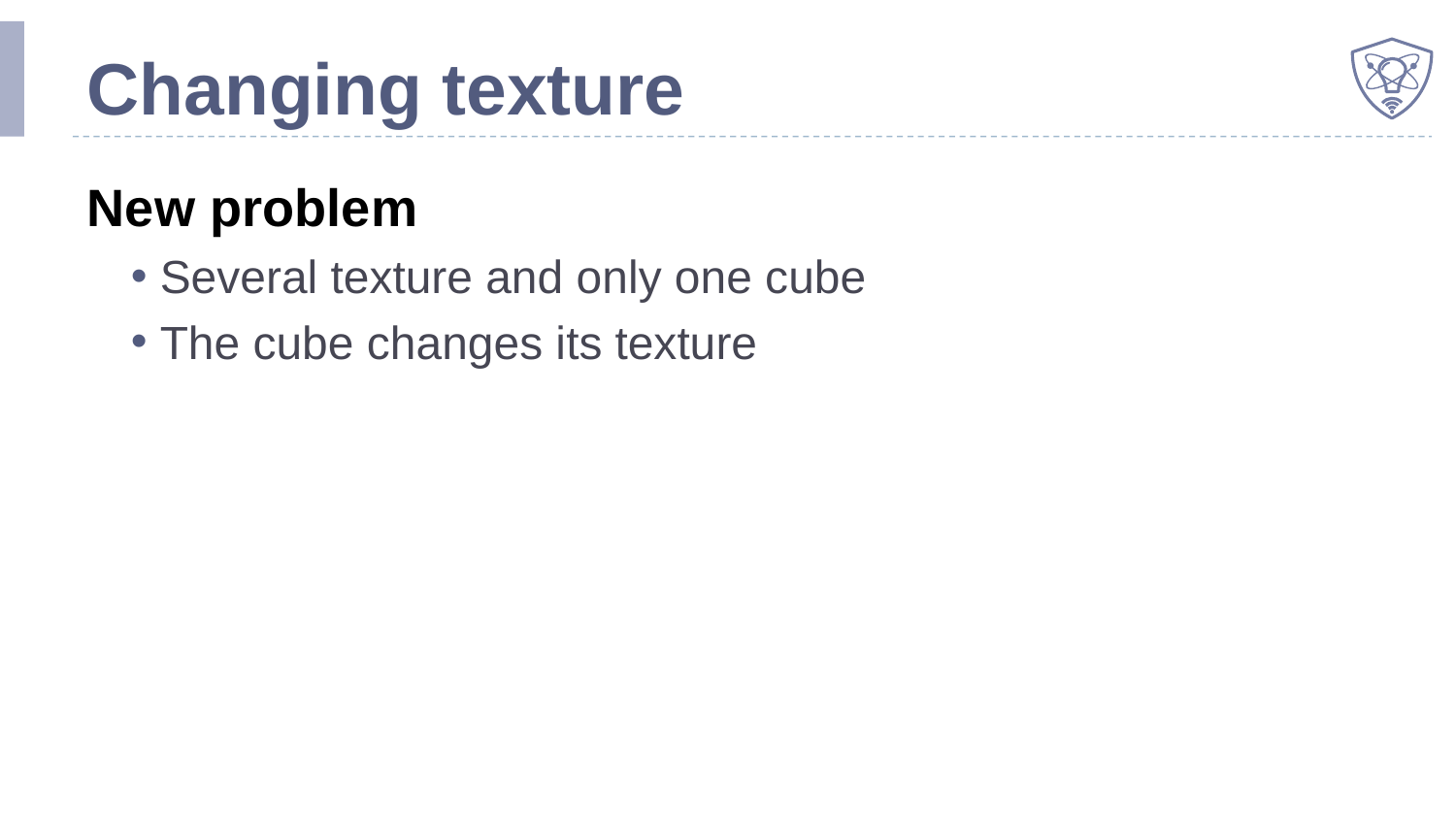

# Changing texture
New problem
Several texture and only one cube
The cube changes its texture